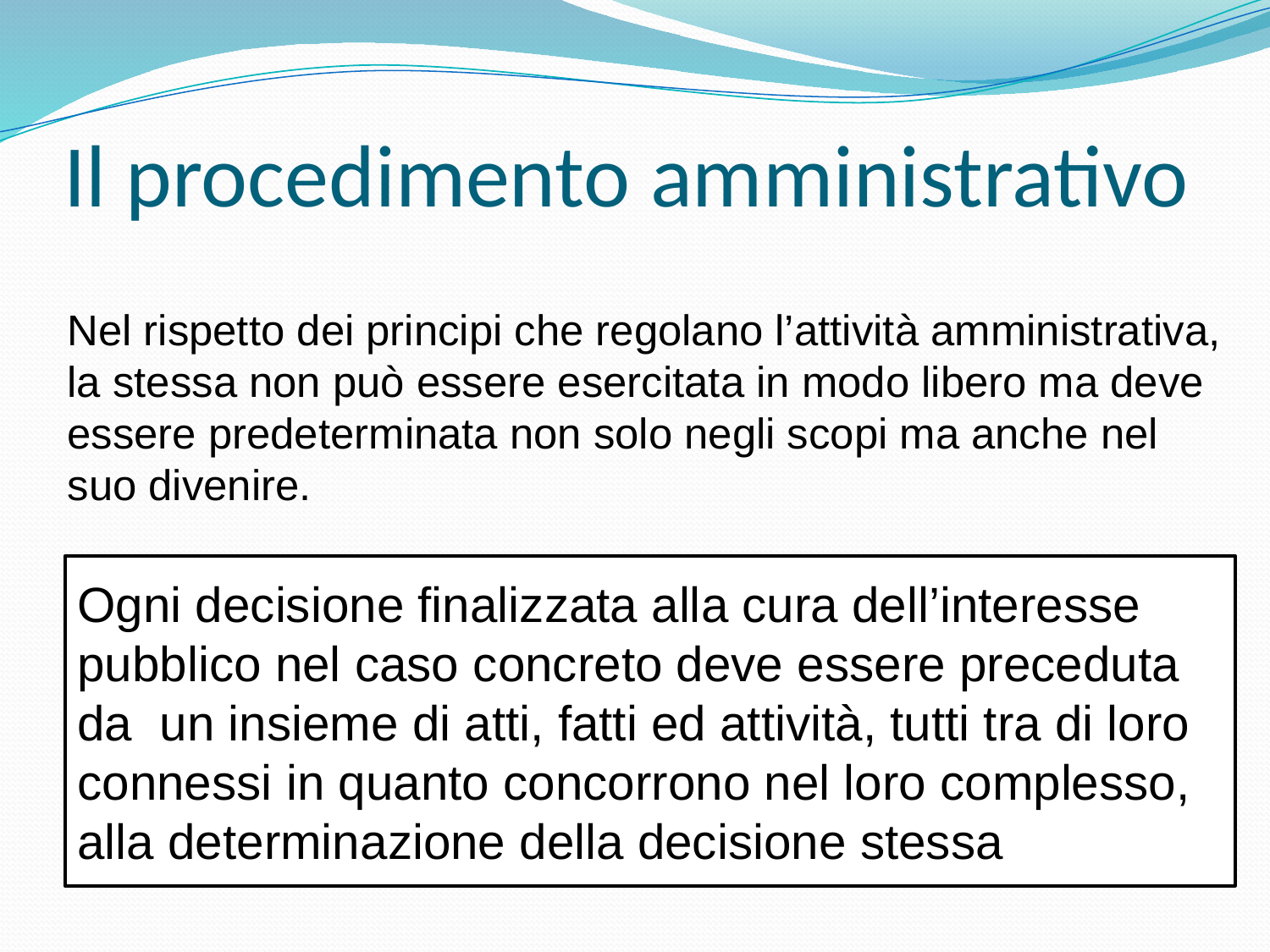

# Il procedimento amministrativo
Nel rispetto dei principi che regolano l’attività amministrativa, la stessa non può essere esercitata in modo libero ma deve essere predeterminata non solo negli scopi ma anche nel suo divenire.
Ogni decisione finalizzata alla cura dell’interesse pubblico nel caso concreto deve essere preceduta da  un insieme di atti, fatti ed attività, tutti tra di loro connessi in quanto concorrono nel loro complesso, alla determinazione della decisione stessa